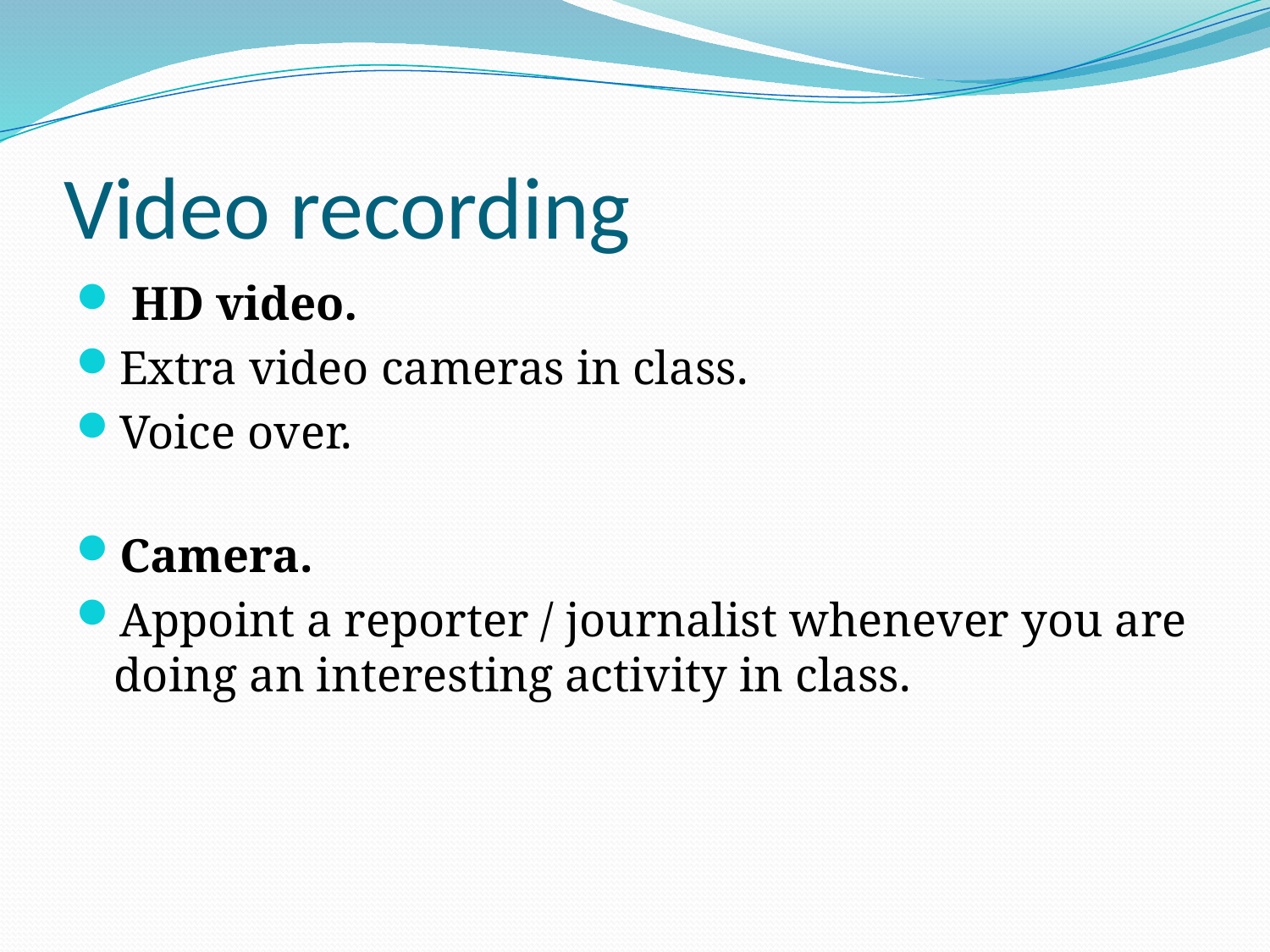

# Video recording
 HD video.
Extra video cameras in class.
Voice over.

Camera.
Appoint a reporter / journalist whenever you are doing an interesting activity in class.